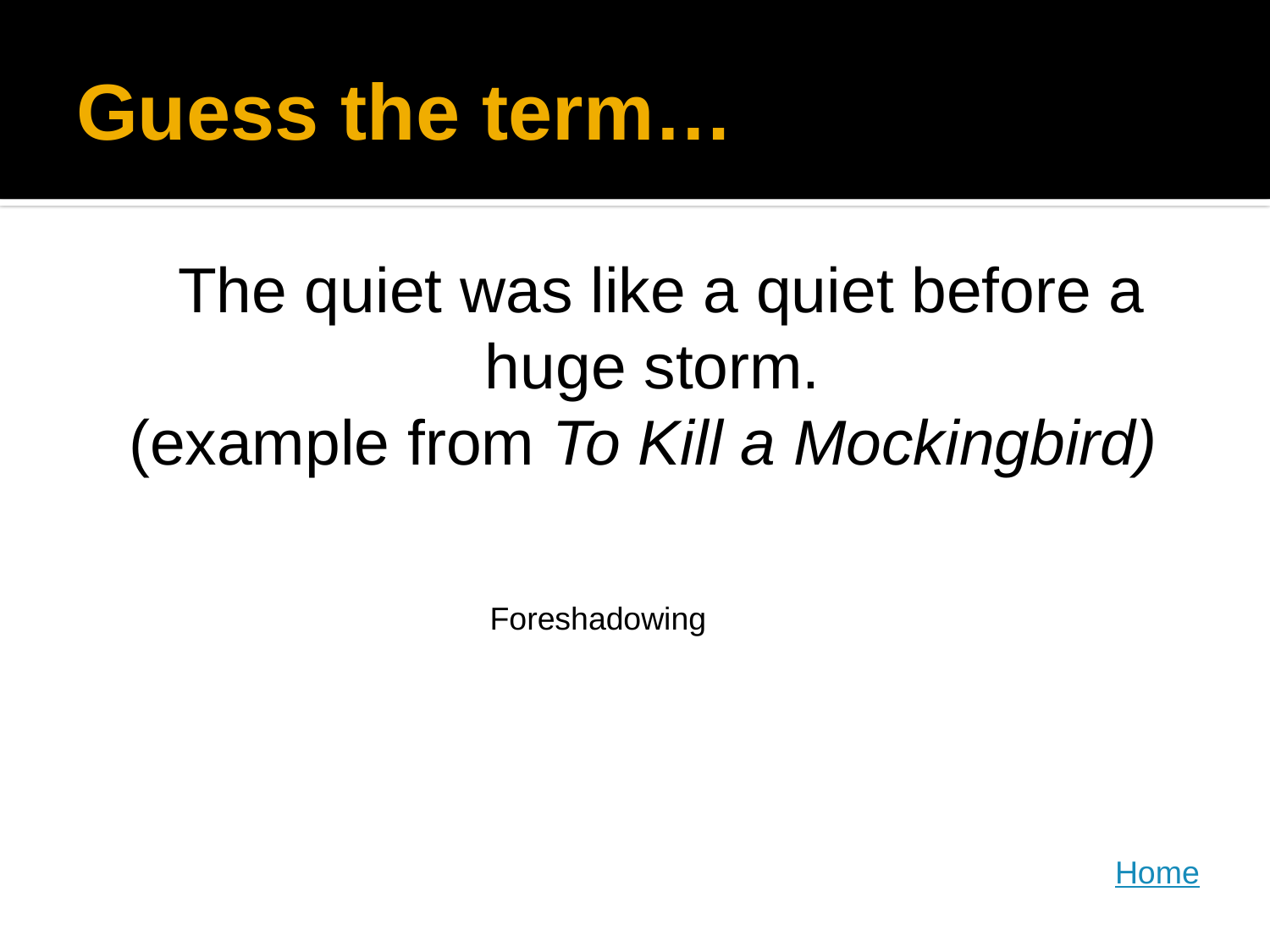

# Guess the term…
The quiet was like a quiet before a huge storm.
(example from To Kill a Mockingbird)
Foreshadowing
Home